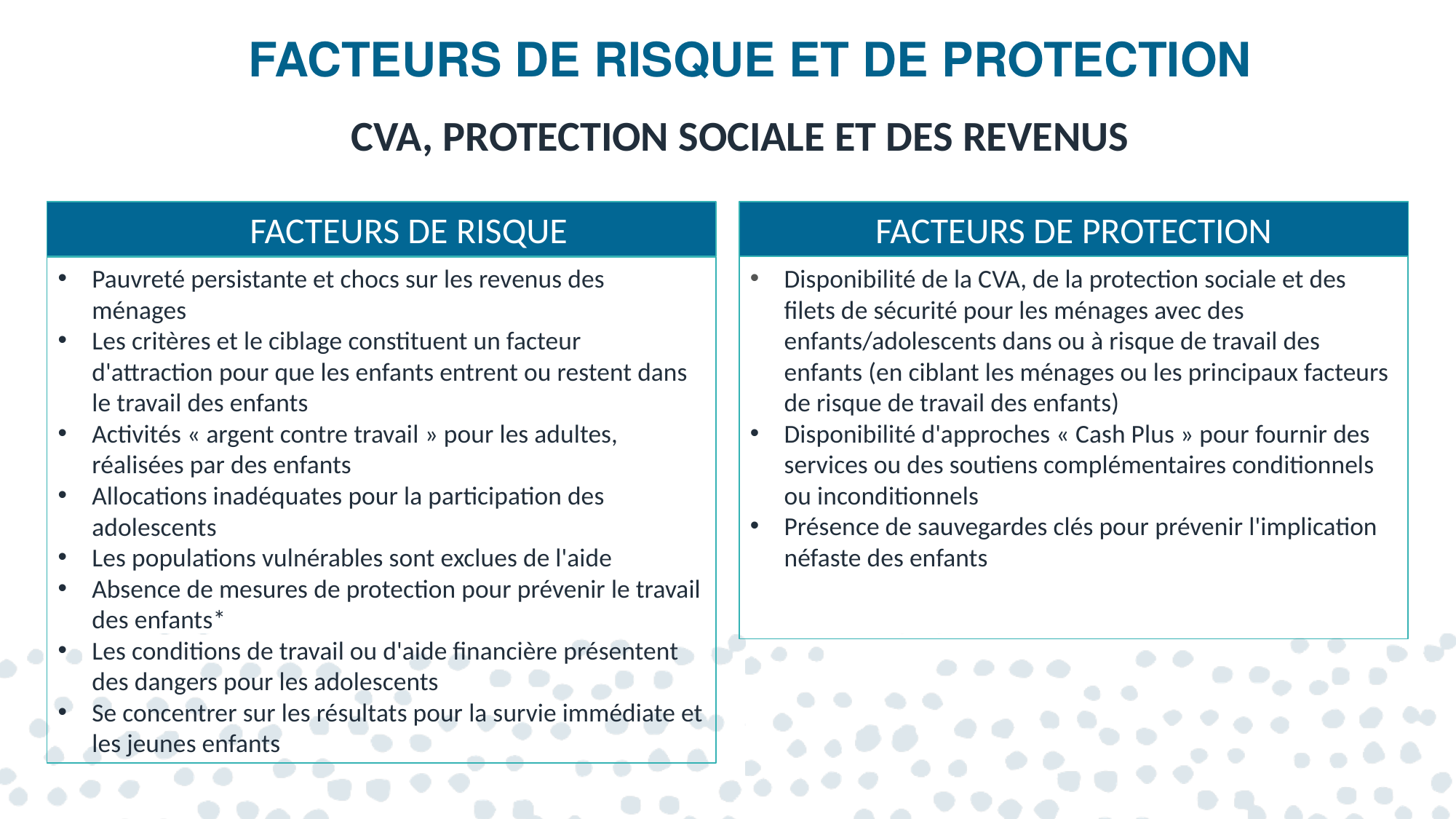

# FACTEURS DE RISQUE ET DE PROTECTION
CVA, PROTECTION SOCIALE ET DES REVENUS

FACTEURS DE RISQUE
FACTEURS DE PROTECTION
Disponibilité de la CVA, de la protection sociale et des filets de sécurité pour les ménages avec des enfants/adolescents dans ou à risque de travail des enfants (en ciblant les ménages ou les principaux facteurs de risque de travail des enfants)
Disponibilité d'approches « Cash Plus » pour fournir des services ou des soutiens complémentaires conditionnels ou inconditionnels
Présence de sauvegardes clés pour prévenir l'implication néfaste des enfants

Pauvreté persistante et chocs sur les revenus des ménages
Les critères et le ciblage constituent un facteur d'attraction pour que les enfants entrent ou restent dans le travail des enfants
Activités « argent contre travail » pour les adultes, réalisées par des enfants
Allocations inadéquates pour la participation des adolescents
Les populations vulnérables sont exclues de l'aide
Absence de mesures de protection pour prévenir le travail des enfants*
Les conditions de travail ou d'aide financière présentent des dangers pour les adolescents
Se concentrer sur les résultats pour la survie immédiate et les jeunes enfants